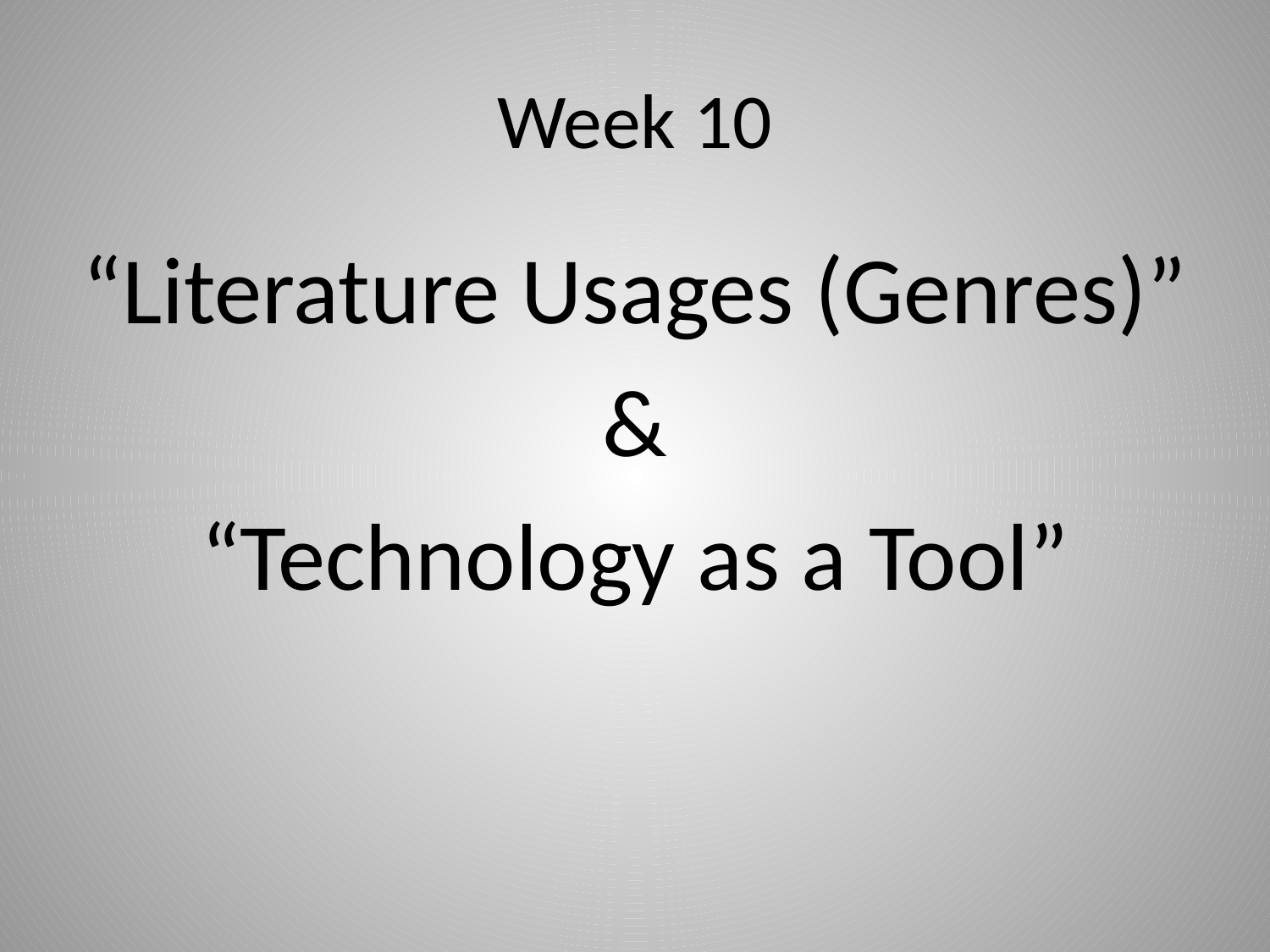

# Week 10
“Literature Usages (Genres)”
&
“Technology as a Tool”